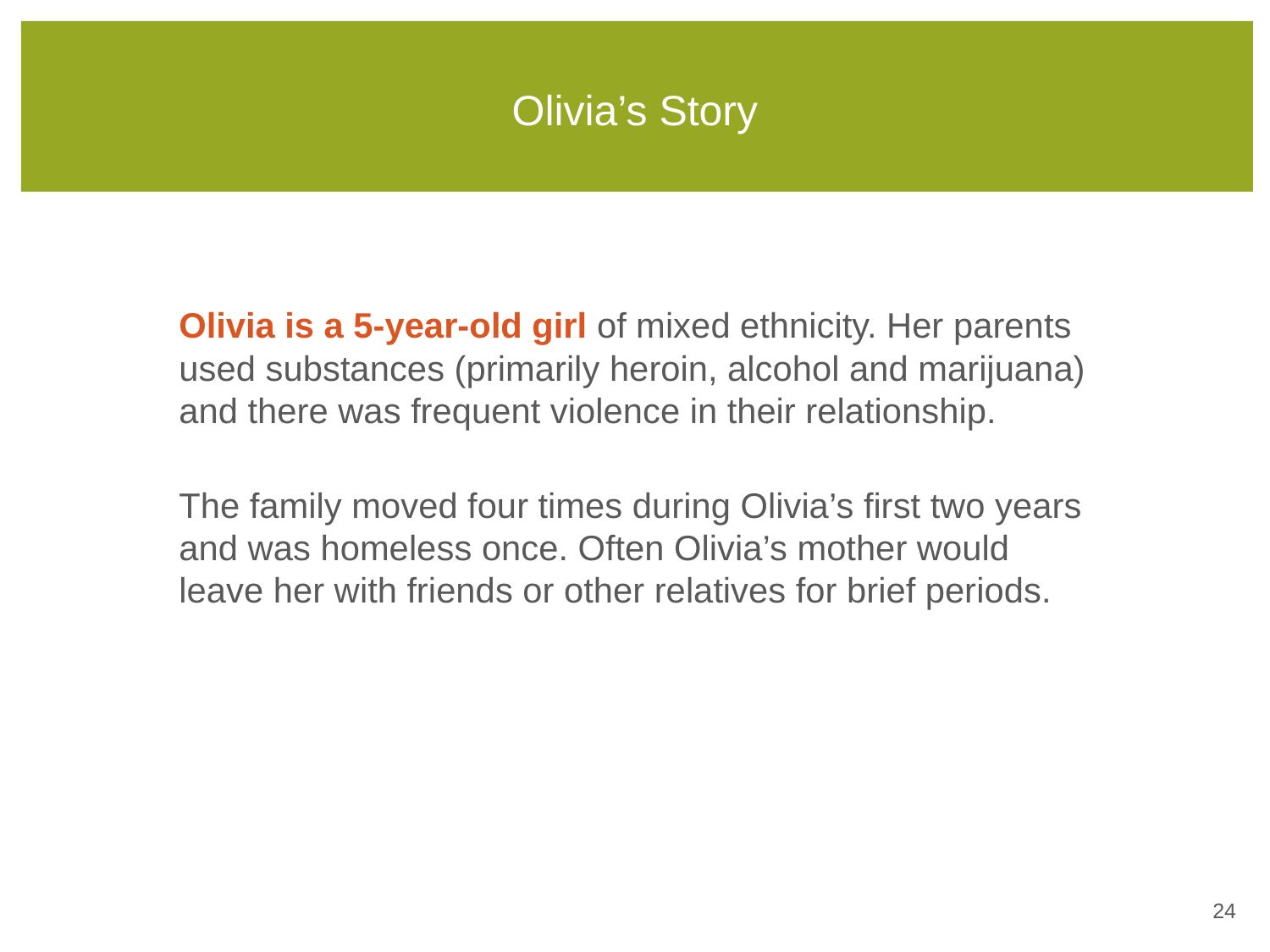

# Olivia’s Story
Olivia is a 5-year-old girl of mixed ethnicity. Her parents used substances (primarily heroin, alcohol and marijuana) and there was frequent violence in their relationship.
The family moved four times during Olivia’s first two years and was homeless once. Often Olivia’s mother would leave her with friends or other relatives for brief periods.
24